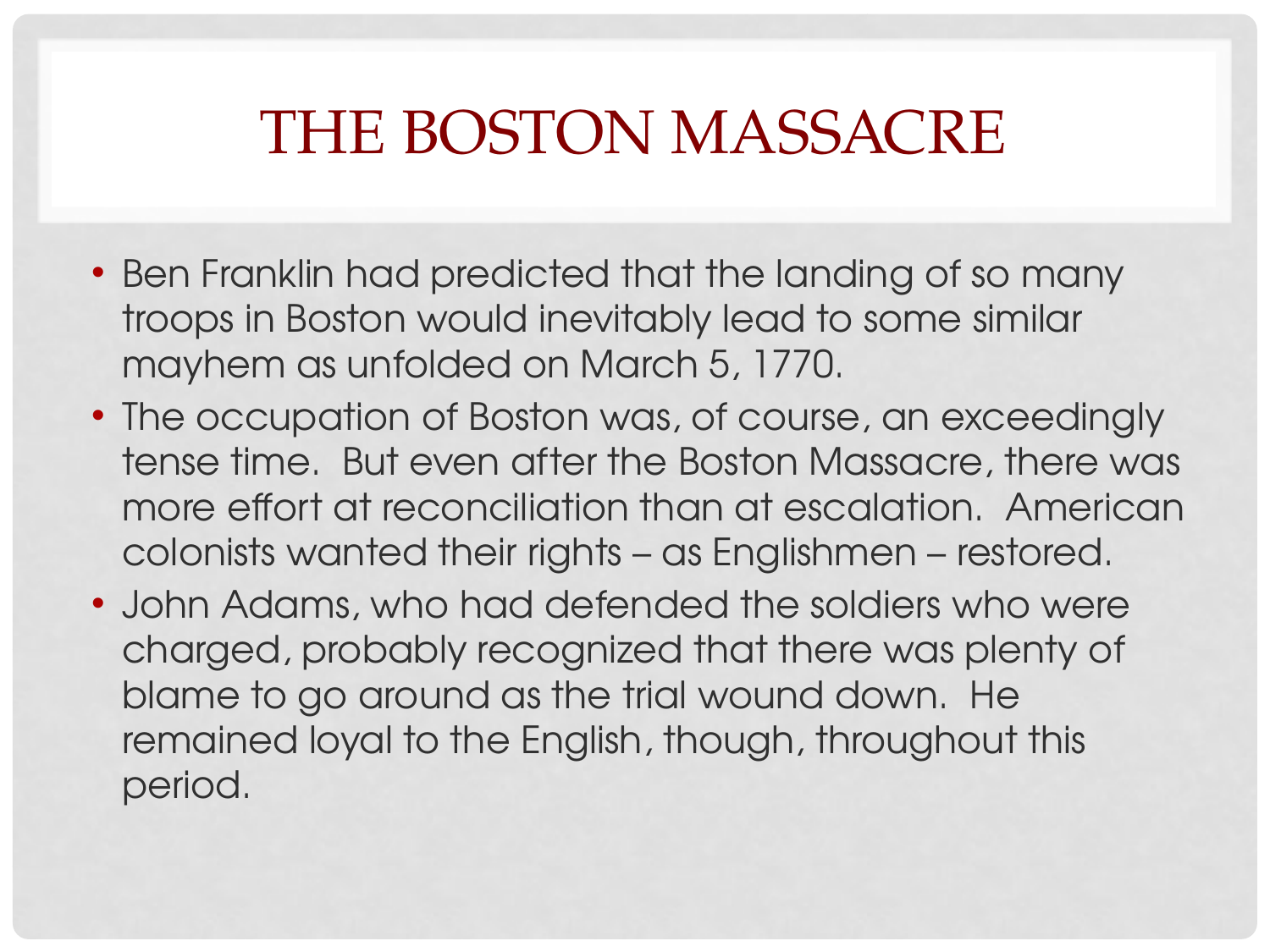

# The Boston Massacre
Ben Franklin had predicted that the landing of so many troops in Boston would inevitably lead to some similar mayhem as unfolded on March 5, 1770.
The occupation of Boston was, of course, an exceedingly tense time.  But even after the Boston Massacre, there was more effort at reconciliation than at escalation.  American colonists wanted their rights – as Englishmen – restored.
John Adams, who had defended the soldiers who were charged, probably recognized that there was plenty of blame to go around as the trial wound down.  He remained loyal to the English, though, throughout this period.